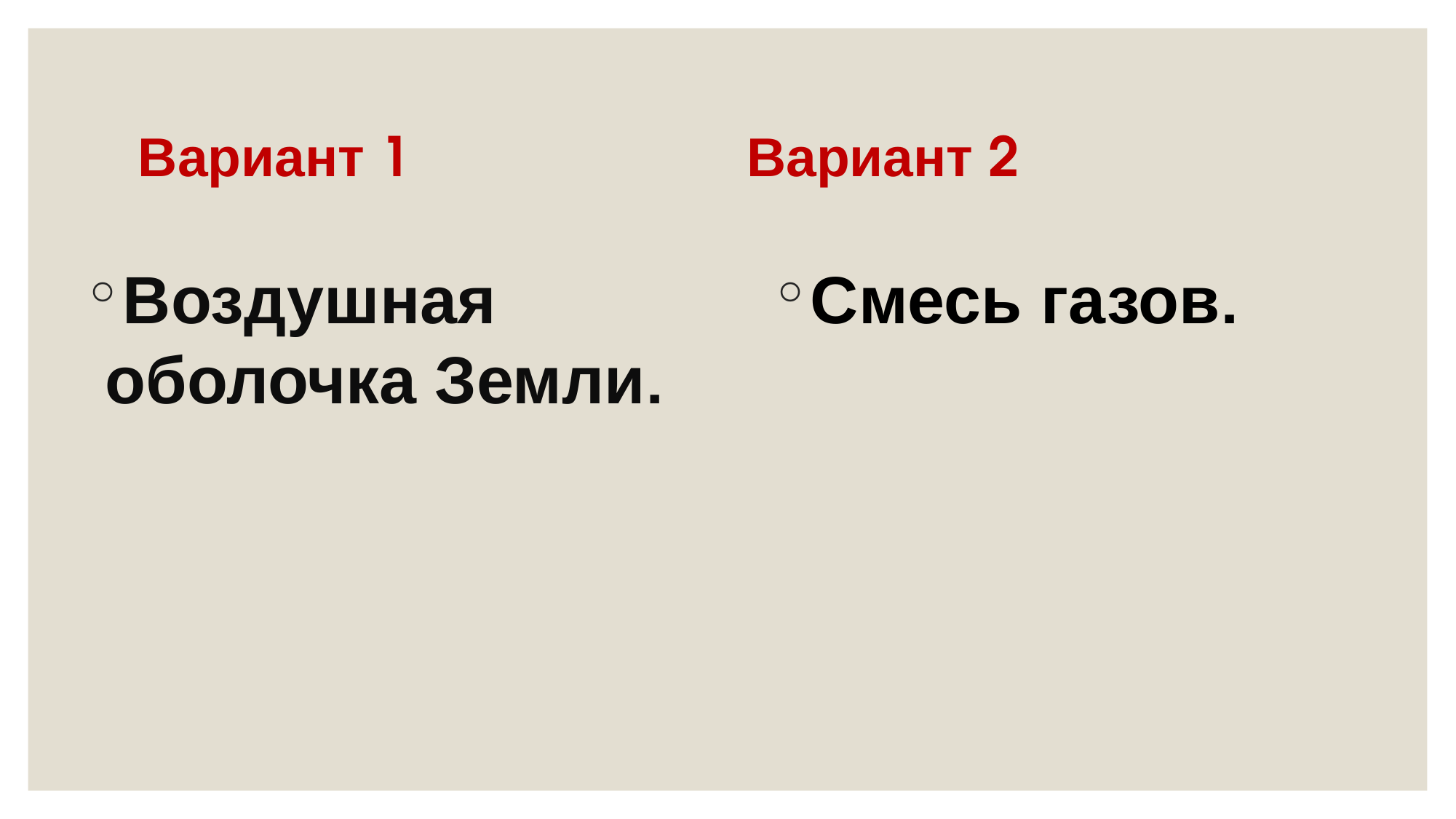

# Вариант 1                      Вариант 2
Воздушная оболочка Земли.
Смесь газов.